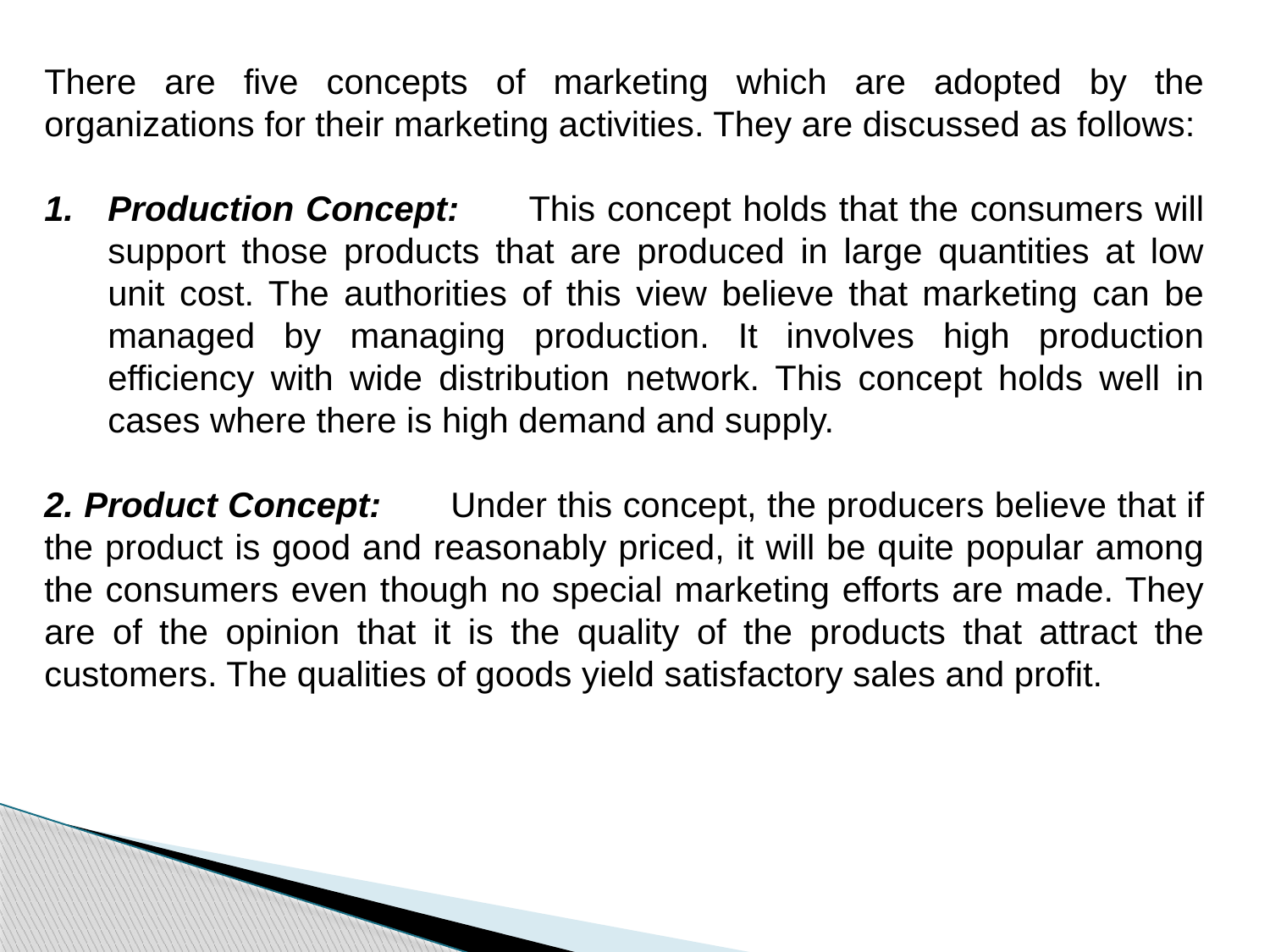

There are five concepts of marketing which are adopted by the organizations for their marketing activities. They are discussed as follows:

Production Concept:       This concept holds that the consumers will support those products that are produced in large quantities at low unit cost. The authorities of this view believe that marketing can be managed by managing production. It involves high production efficiency with wide distribution network. This concept holds well in cases where there is high demand and supply.

2. Product Concept:       Under this concept, the producers believe that if the product is good and reasonably priced, it will be quite popular among the consumers even though no special marketing efforts are made. They are of the opinion that it is the quality of the products that attract the customers. The qualities of goods yield satisfactory sales and profit.